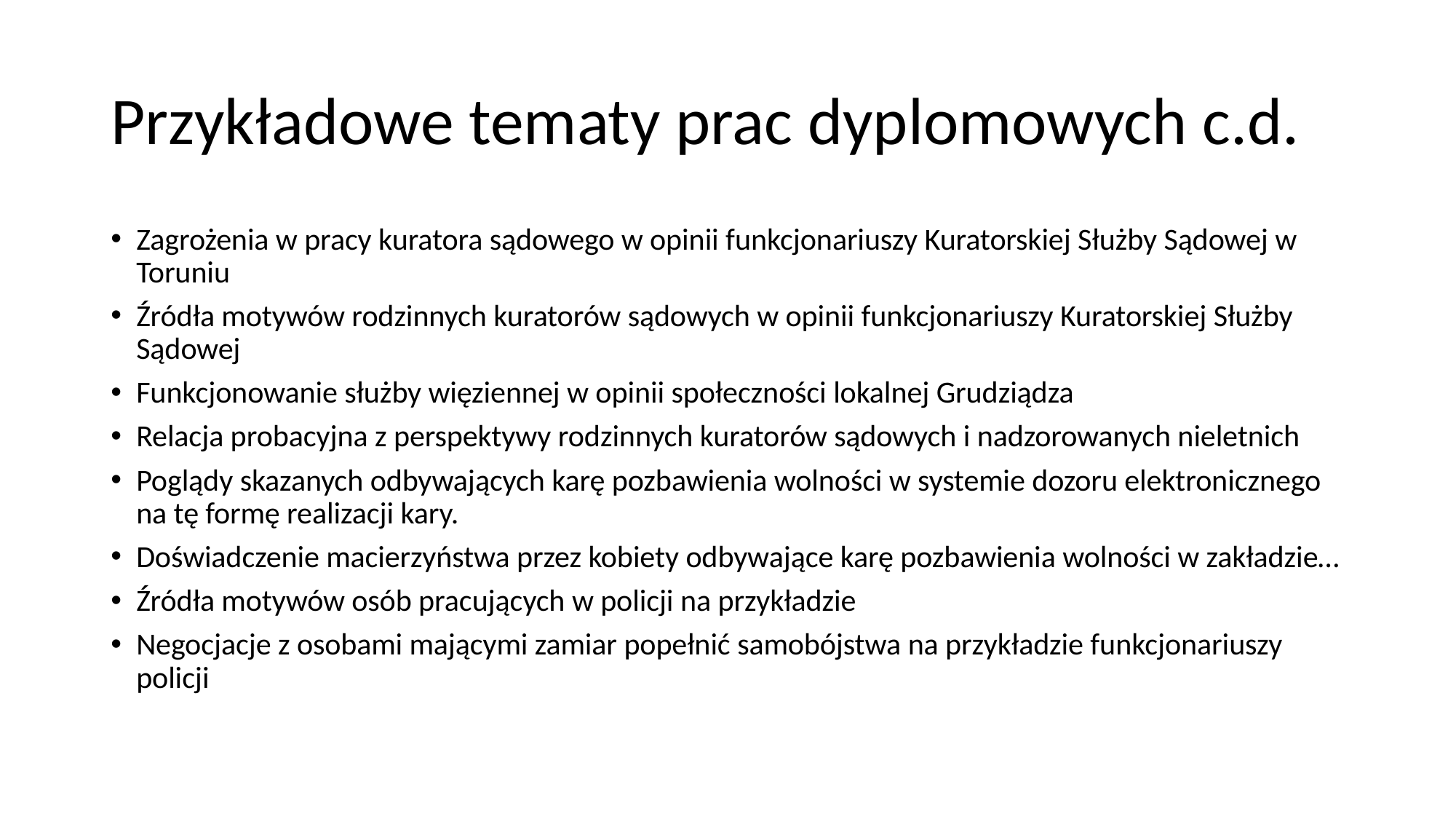

# Przykładowe tematy prac dyplomowych c.d.
Zagrożenia w pracy kuratora sądowego w opinii funkcjonariuszy Kuratorskiej Służby Sądowej w Toruniu
Źródła motywów rodzinnych kuratorów sądowych w opinii funkcjonariuszy Kuratorskiej Służby Sądowej
Funkcjonowanie służby więziennej w opinii społeczności lokalnej Grudziądza
Relacja probacyjna z perspektywy rodzinnych kuratorów sądowych i nadzorowanych nieletnich
Poglądy skazanych odbywających karę pozbawienia wolności w systemie dozoru elektronicznego na tę formę realizacji kary.
Doświadczenie macierzyństwa przez kobiety odbywające karę pozbawienia wolności w zakładzie…
Źródła motywów osób pracujących w policji na przykładzie
Negocjacje z osobami mającymi zamiar popełnić samobójstwa na przykładzie funkcjonariuszy policji